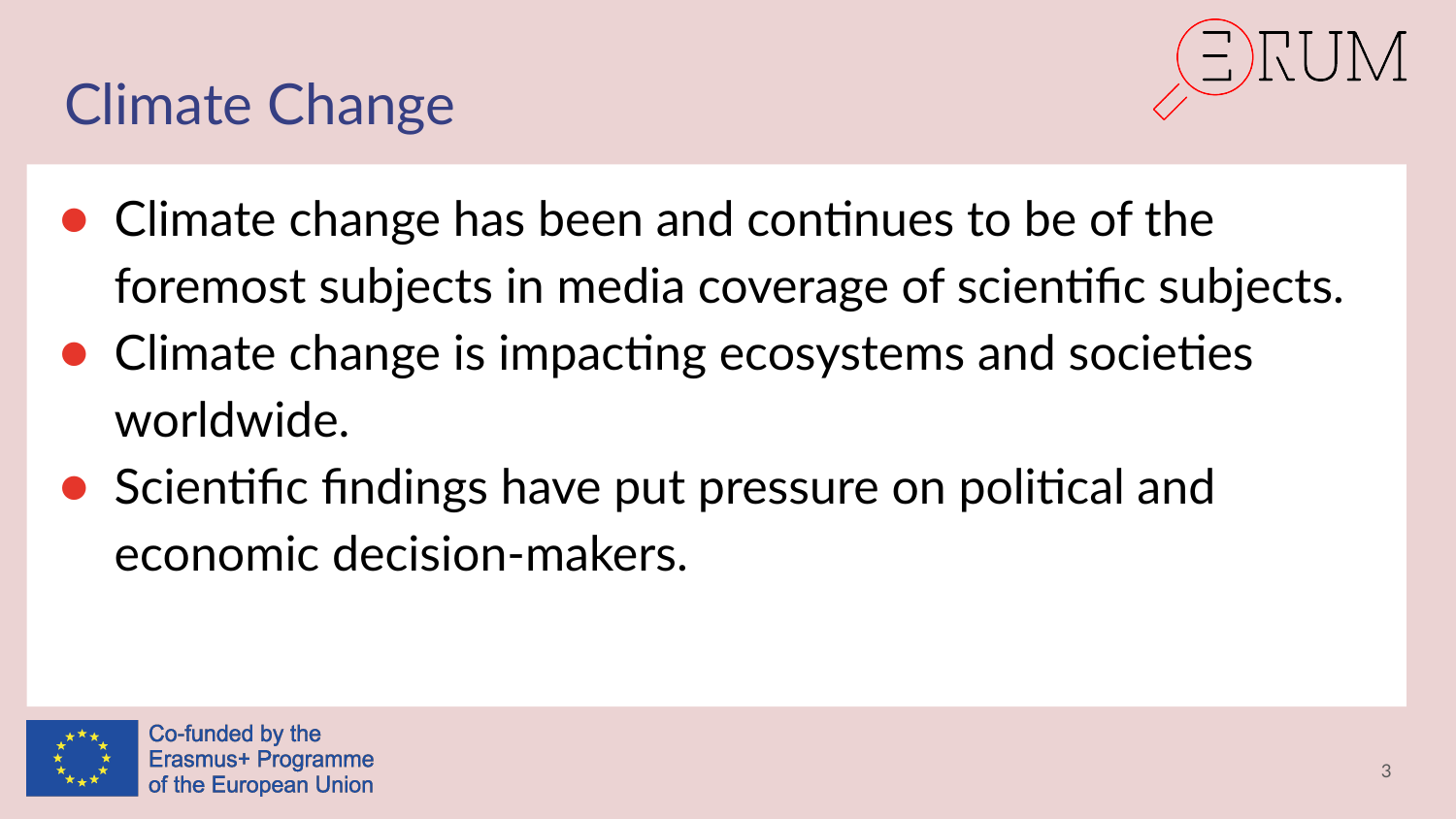

# Climate Change
Climate change has been and continues to be of the foremost subjects in media coverage of scientific subjects.
Climate change is impacting ecosystems and societies worldwide.
Scientific findings have put pressure on political and economic decision-makers.

3